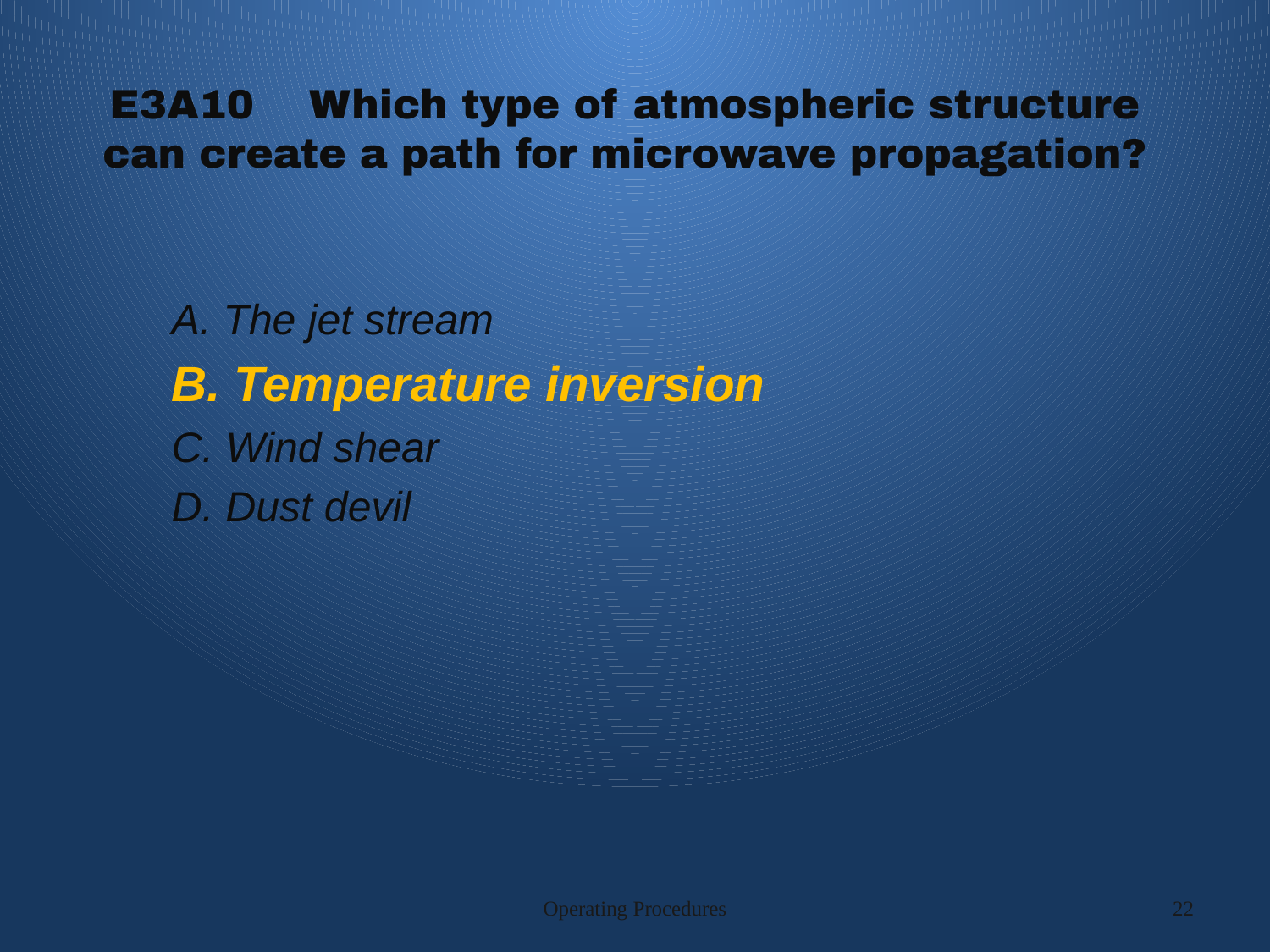

# E3A10    Which type of atmospheric structure can create a path for microwave propagation?
A. The jet stream
B. Temperature inversion
C. Wind shear
D. Dust devil
Operating Procedures
22